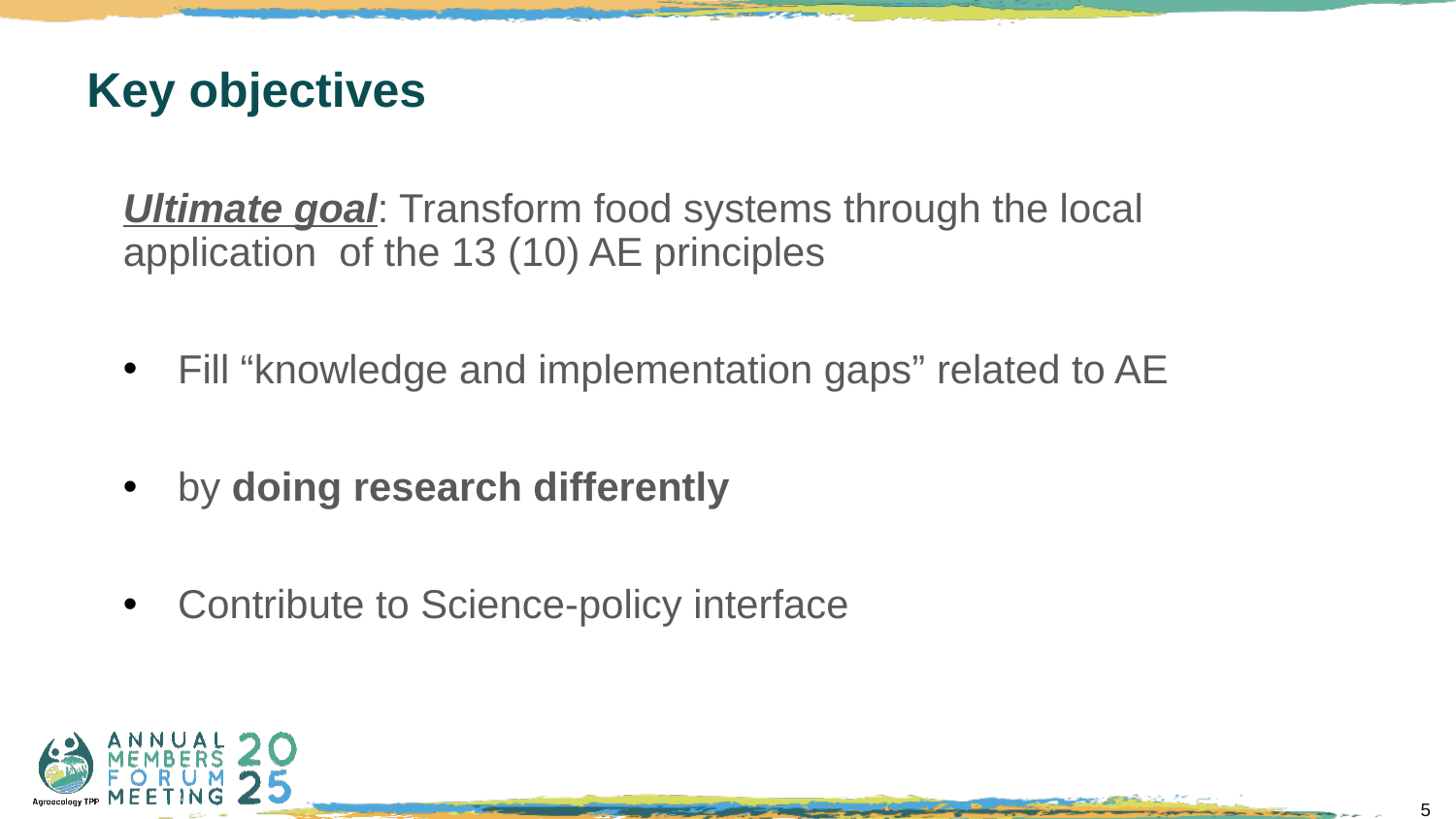

# Key objectives
Ultimate goal: Transform food systems through the local application  of the 13 (10) AE principles

Fill “knowledge and implementation gaps” related to AE

by doing research differently

Contribute to Science-policy interface